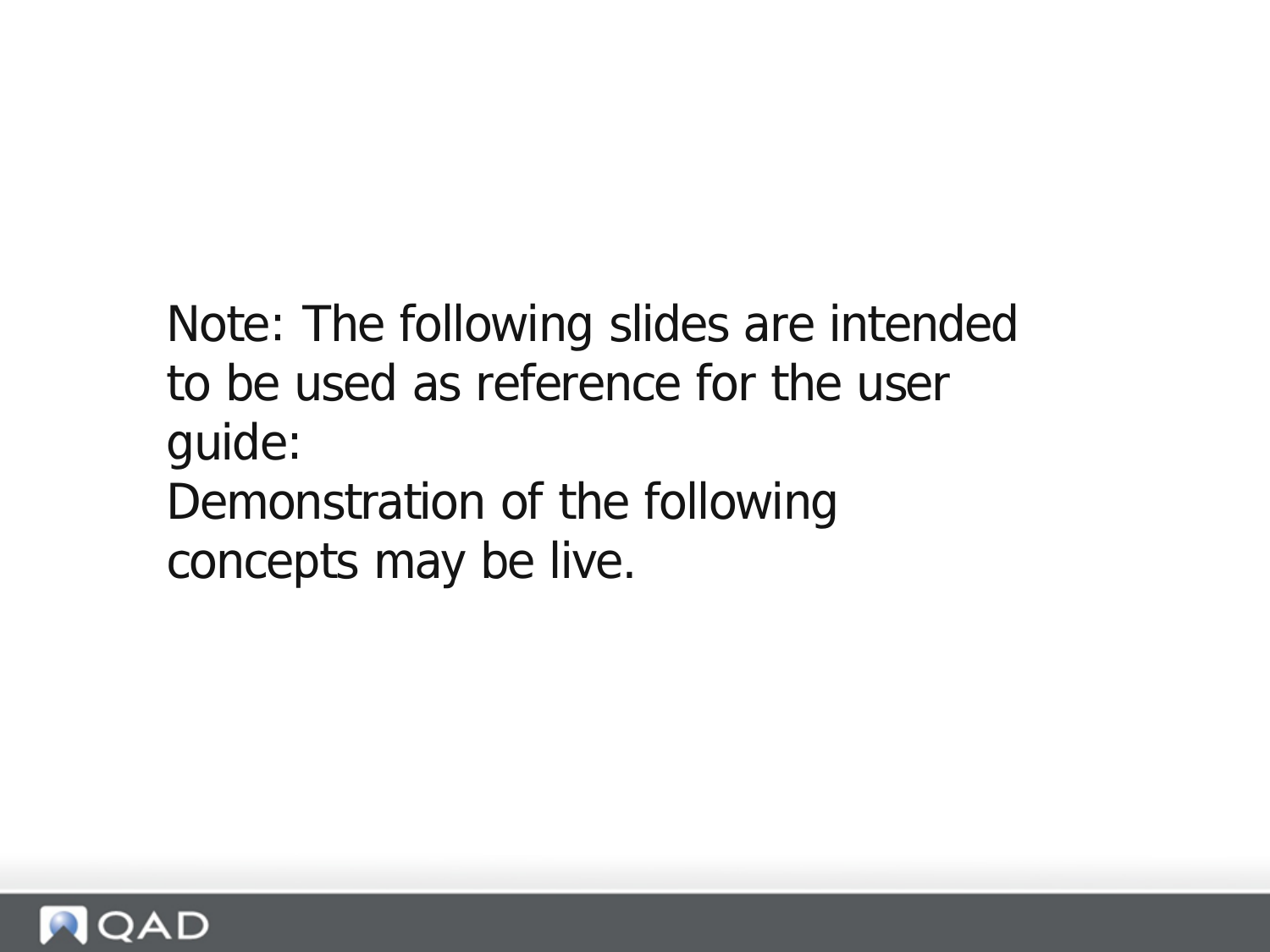

Note: The following slides are intended to be used as reference for the user guide:
Demonstration of the following concepts may be live.